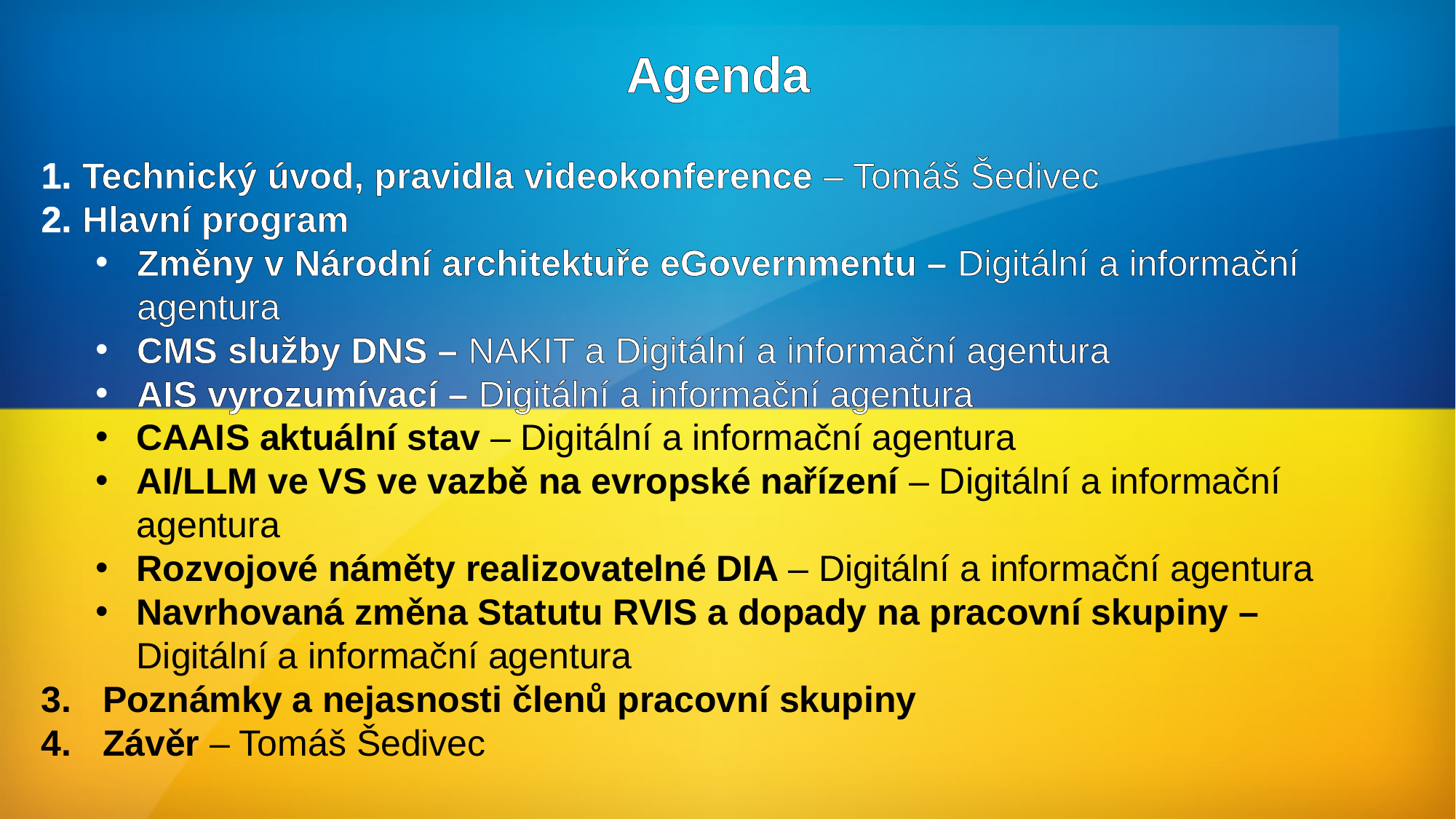

#
Agenda
Technický úvod, pravidla videokonference – Tomáš Šedivec
Hlavní program
Změny v Národní architektuře eGovernmentu – Digitální a informační agentura
CMS služby DNS – NAKIT a Digitální a informační agentura
AIS vyrozumívací – Digitální a informační agentura
CAAIS aktuální stav – Digitální a informační agentura
AI/LLM ve VS ve vazbě na evropské nařízení – Digitální a informační agentura
Rozvojové náměty realizovatelné DIA – Digitální a informační agentura
Navrhovaná změna Statutu RVIS a dopady na pracovní skupiny – Digitální a informační agentura
Poznámky a nejasnosti členů pracovní skupiny
Závěr – Tomáš Šedivec